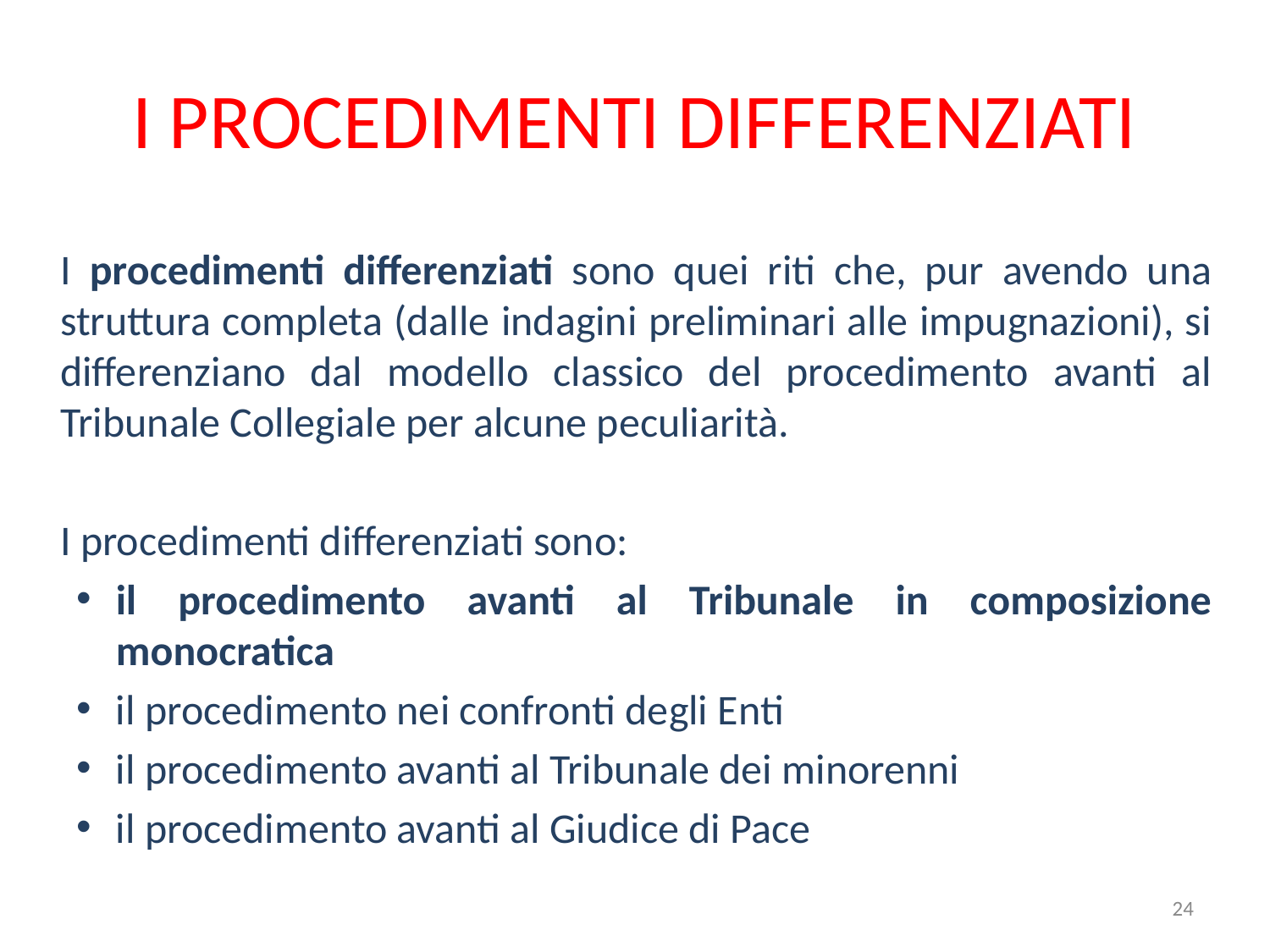

# I PROCEDIMENTI DIFFERENZIATI
	I procedimenti differenziati sono quei riti che, pur avendo una struttura completa (dalle indagini preliminari alle impugnazioni), si differenziano dal modello classico del procedimento avanti al Tribunale Collegiale per alcune peculiarità.

	I procedimenti differenziati sono:
il procedimento avanti al Tribunale in composizione monocratica
il procedimento nei confronti degli Enti
il procedimento avanti al Tribunale dei minorenni
il procedimento avanti al Giudice di Pace

24